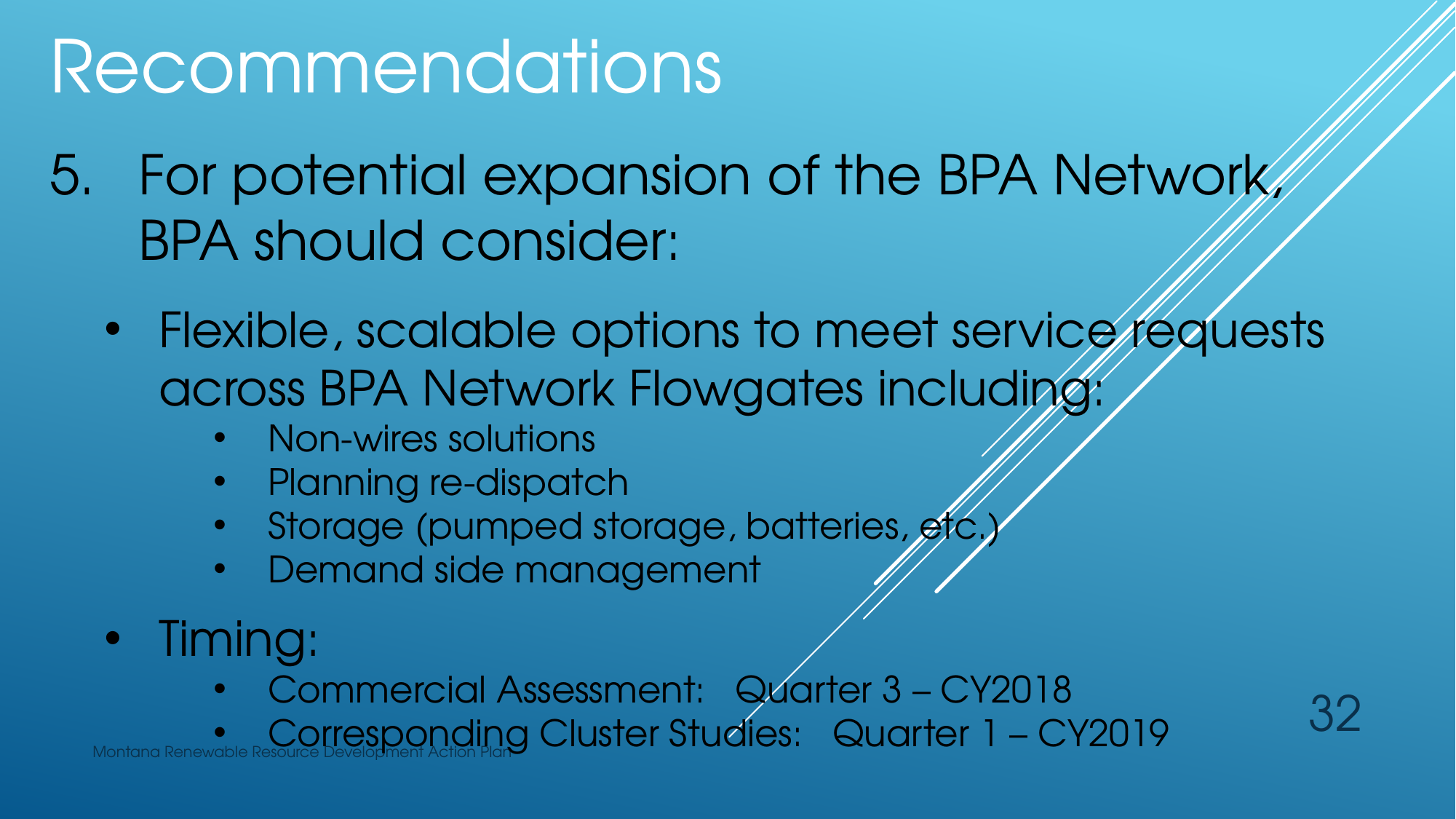

Recommendations

For potential expansion of the BPA Network, BPA should consider:
Flexible, scalable options to meet service requests across BPA Network Flowgates including:
Non-wires solutions
Planning re-dispatch
Storage (pumped storage, batteries, etc.)
Demand side management
Timing:
Commercial Assessment:   Quarter 3 – CY2018
Corresponding Cluster Studies:   Quarter 1 – CY2019

32
Montana Renewable Resource Development Action Plan